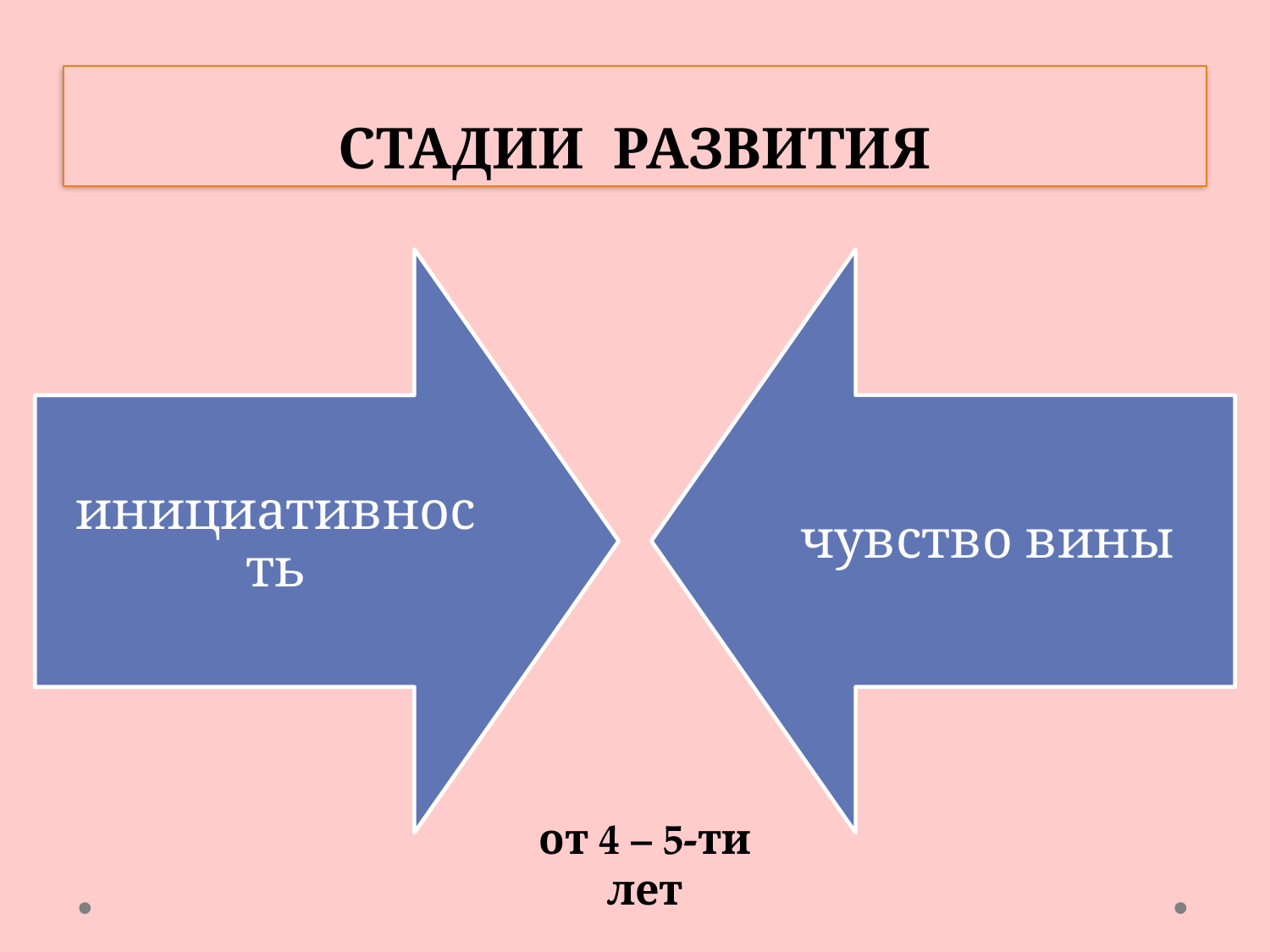

# СТАДИИ  РАЗВИТИЯ
инициативность
чувство вины
от 4 – 5-ти лет